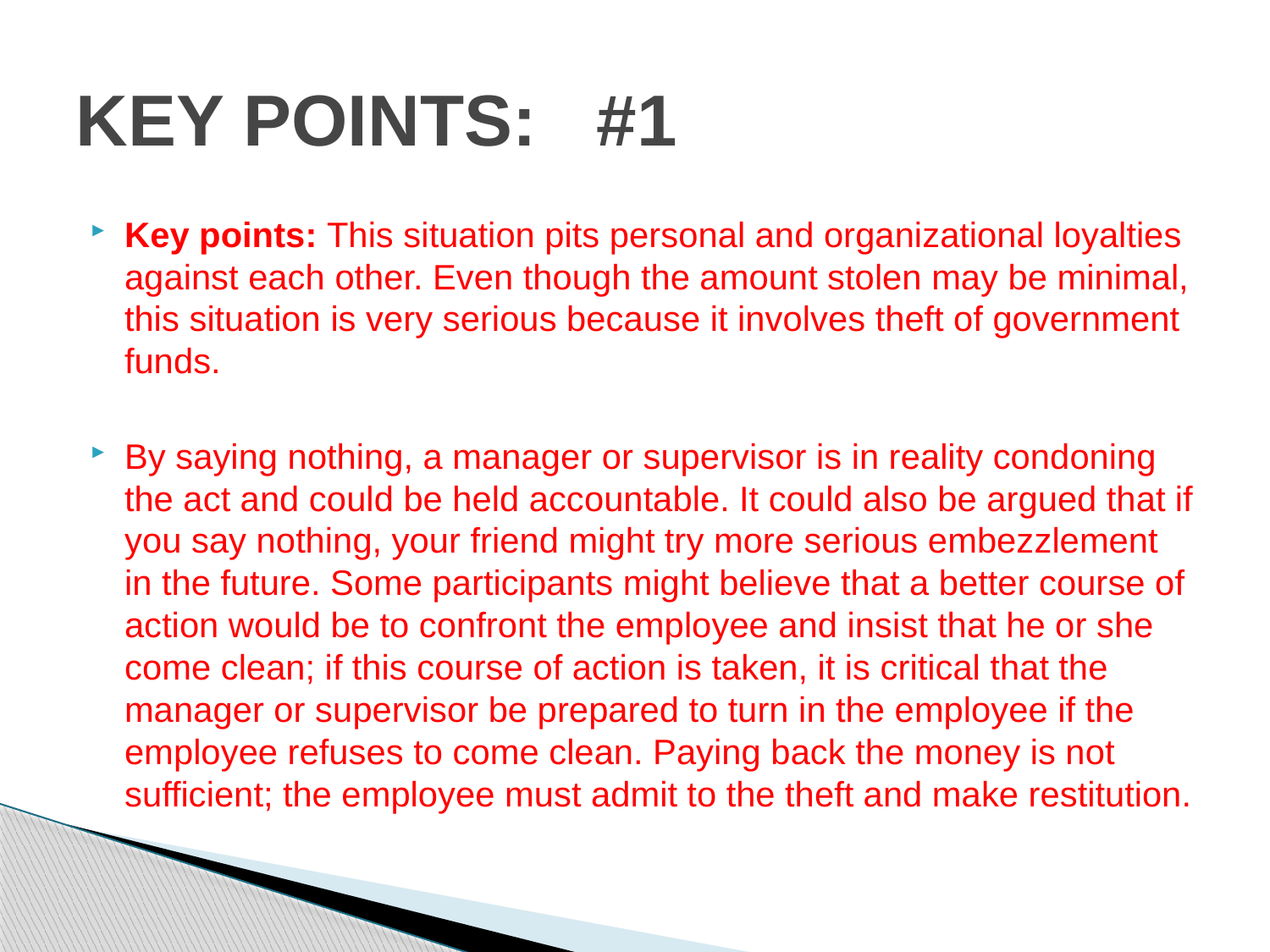

# KEY POINTS:   #1
Key points: This situation pits personal and organizational loyalties against each other. Even though the amount stolen may be minimal, this situation is very serious because it involves theft of government funds.

By saying nothing, a manager or supervisor is in reality condoning the act and could be held accountable. It could also be argued that if you say nothing, your friend might try more serious embezzlement in the future. Some participants might believe that a better course of action would be to confront the employee and insist that he or she come clean; if this course of action is taken, it is critical that the manager or supervisor be prepared to turn in the employee if the employee refuses to come clean. Paying back the money is not sufficient; the employee must admit to the theft and make restitution.